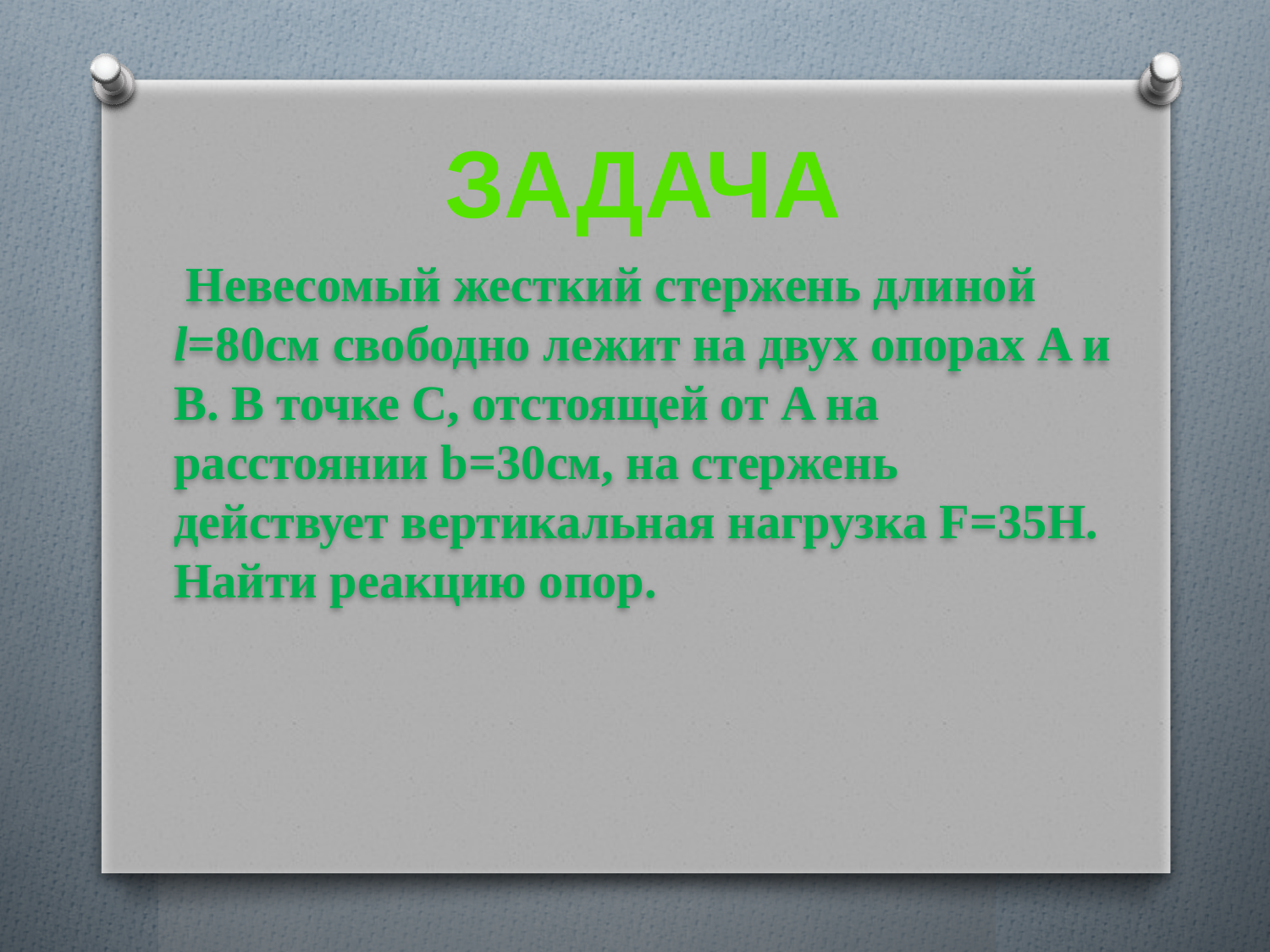

Задача
 Невесомый жесткий стержень длиной l=80см свободно лежит на двух опорах A и B. В точке C, отстоящей от A на расстоянии b=30см, на стержень действует вертикальная нагрузка F=35Н. Найти реакцию опор.